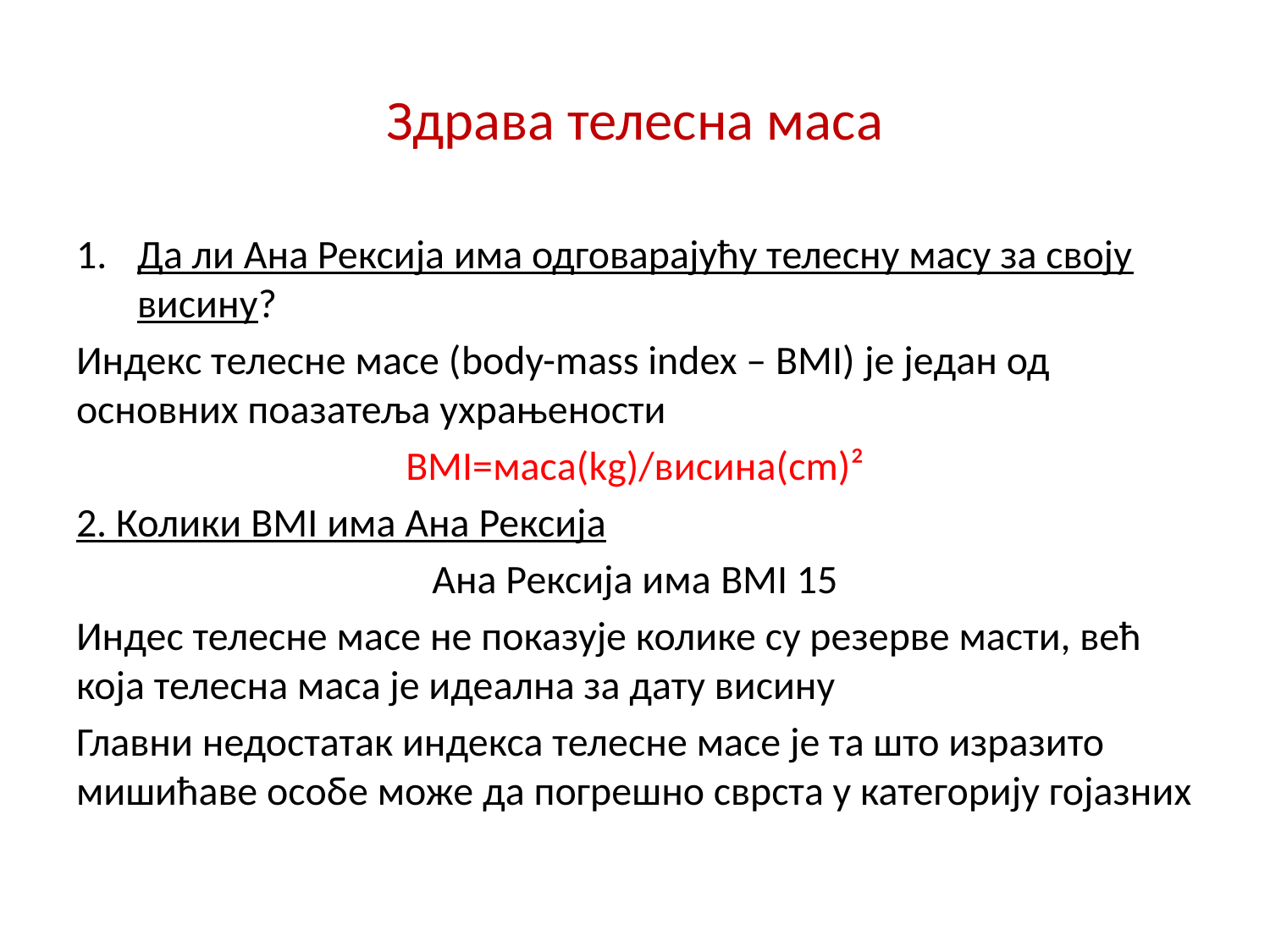

# Здрава телесна маса
Да ли Ана Рексија има одговарајућу телесну масу за своју висину?
Индекс телесне масе (body-mass index – BMI) је jeдан од основних поазатеља ухрањености
BMI=маса(kg)/висина(cm)²
2. Колики BMI има Ана Рексија
Ана Рексија има BMI 15
Индес телесне масе не показује колике су резерве масти, већ која телесна маса је идеална за дату висину
Главни недостатак индекса телесне масе је та што изразито мишићаве особе може да погрешно сврста у категорију гојазних